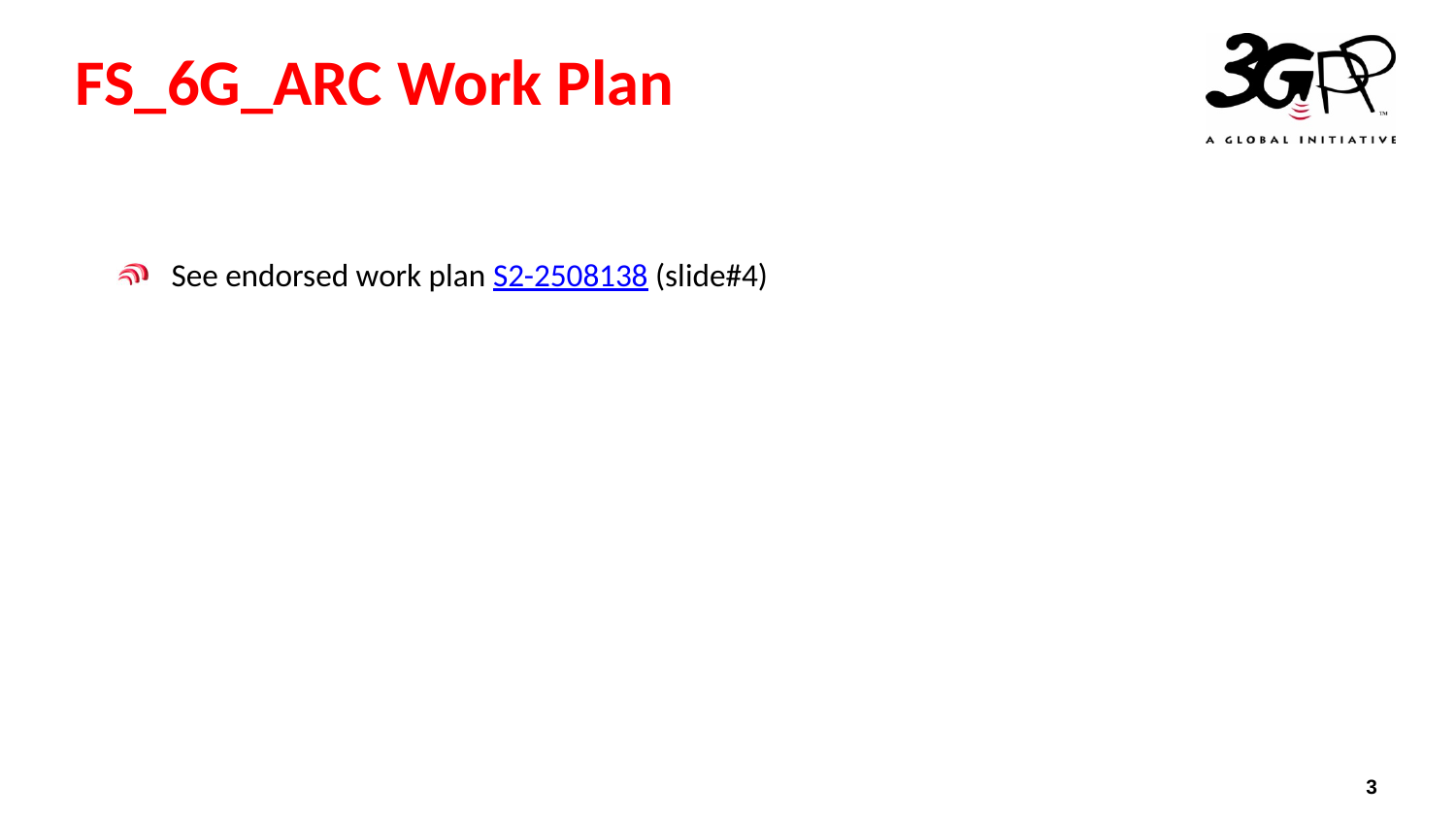

# FS_6G_ARC Work Plan
See endorsed work plan S2-2508138 (slide#4)